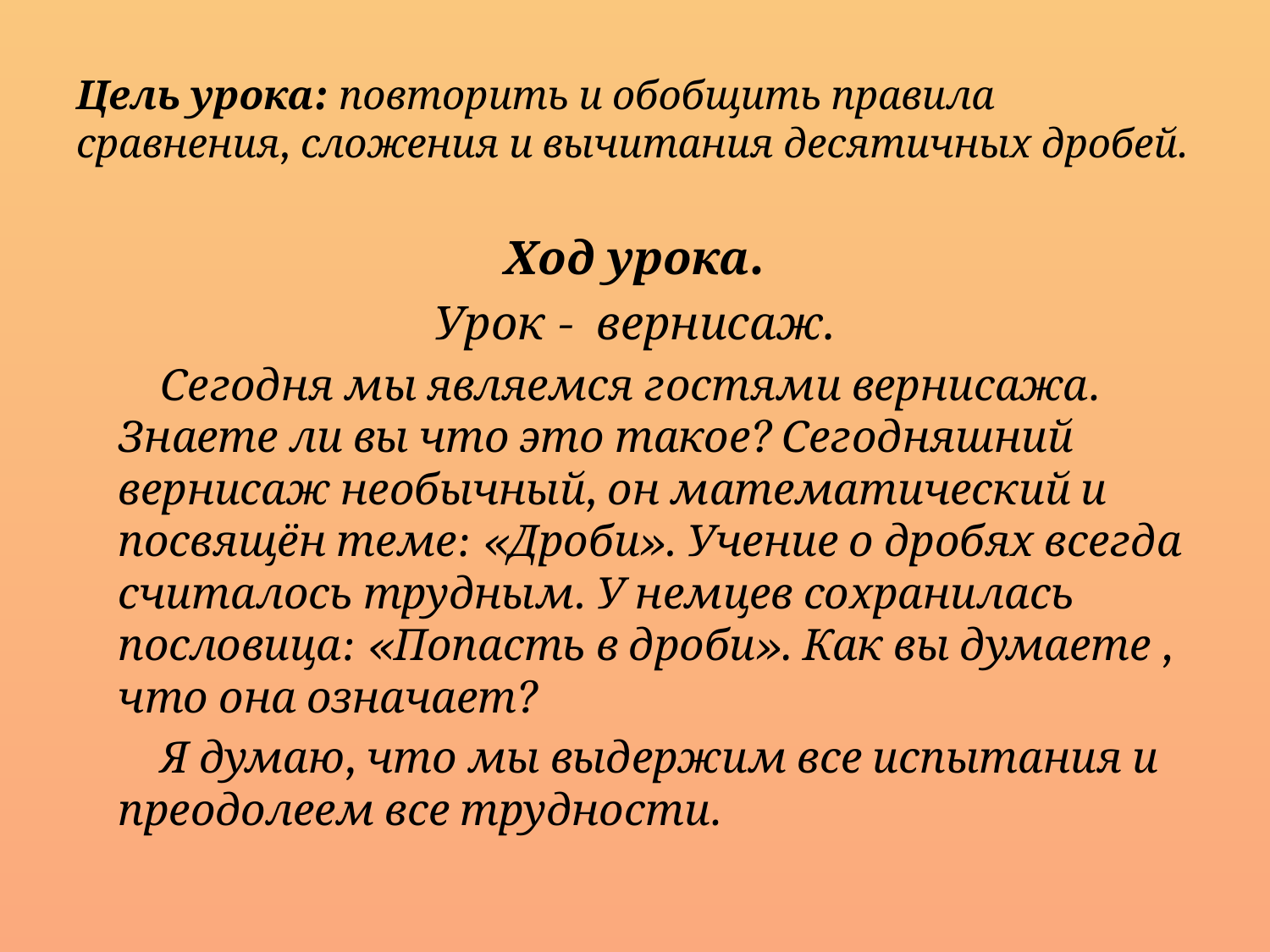

# Цель урока: повторить и обобщить правила сравнения, сложения и вычитания десятичных дробей.
Ход урока.
Урок -  вернисаж.
Сегодня мы являемся гостями вернисажа. Знаете ли вы что это такое? Сегодняшний вернисаж необычный, он математический и посвящён теме: «Дроби». Учение о дробях всегда считалось трудным. У немцев сохранилась пословица: «Попасть в дроби». Как вы думаете , что она означает?
Я думаю, что мы выдержим все испытания и преодолеем все трудности.